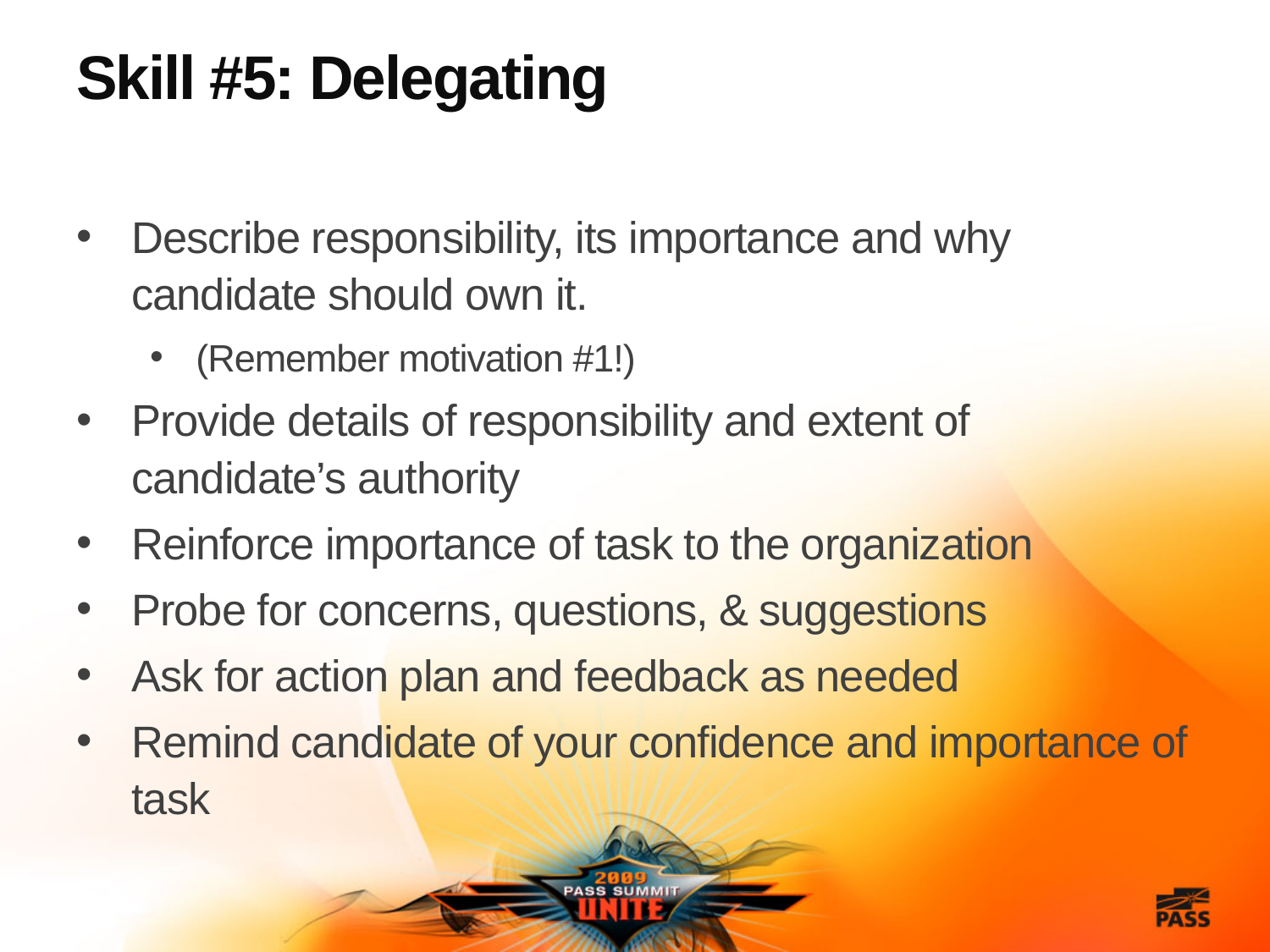

# Skill #5: Delegating
Describe responsibility, its importance and why candidate should own it.
(Remember motivation #1!)
Provide details of responsibility and extent of candidate’s authority
Reinforce importance of task to the organization
Probe for concerns, questions, & suggestions
Ask for action plan and feedback as needed
Remind candidate of your confidence and importance of task